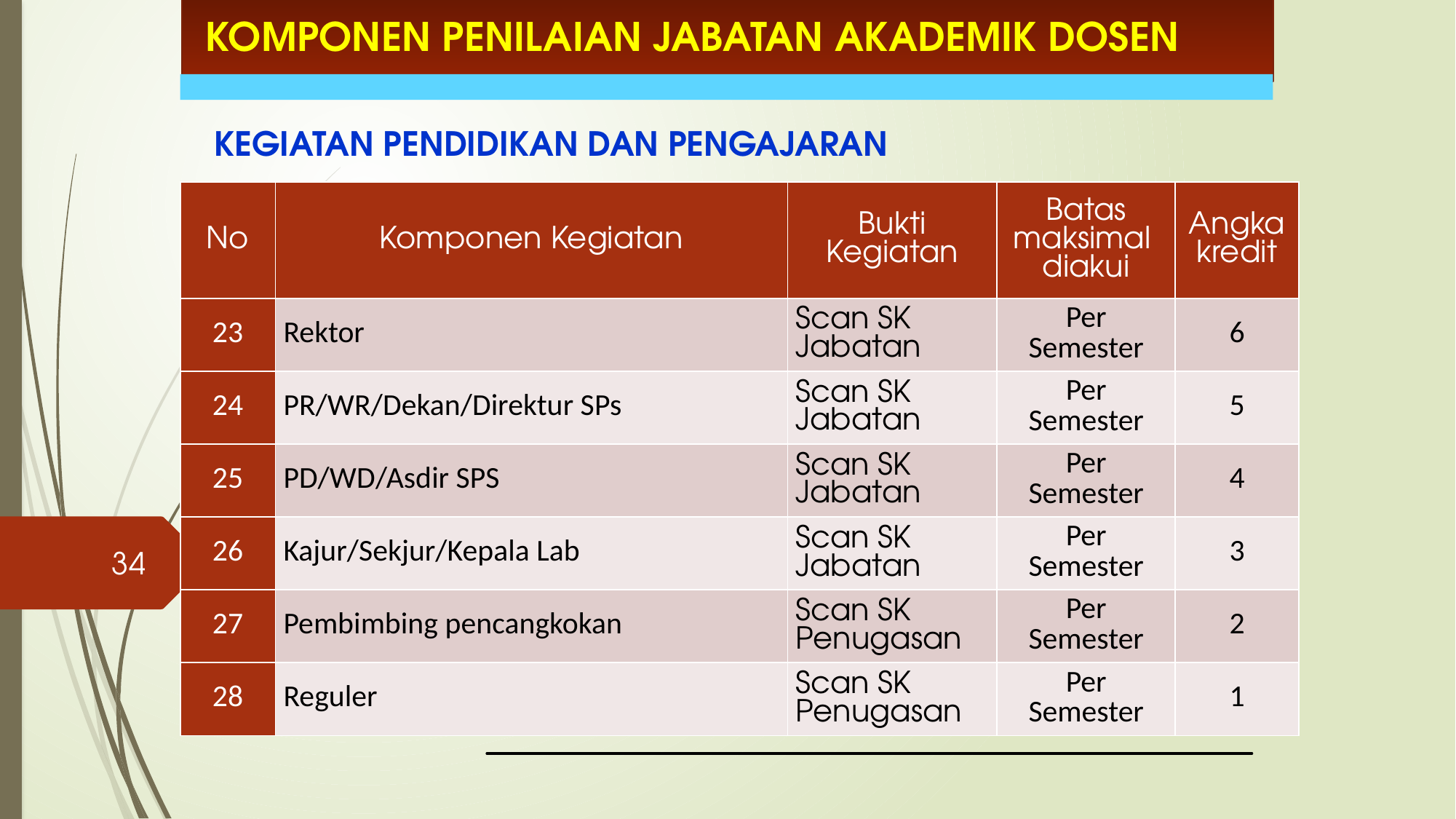

KOMPONEN PENILAIAN JABATAN AKADEMIK DOSEN

KEGIATAN PENDIDIKAN DAN PENGAJARAN
| No | Komponen Kegiatan | Bukti Kegiatan | Batas maksimal diakui | Angka kredit |
| --- | --- | --- | --- | --- |
| 23 | Rektor | Scan SK Jabatan | Per Semester | 6 |
| 24 | PR/WR/Dekan/Direktur SPs | Scan SK Jabatan | Per Semester | 5 |
| 25 | PD/WD/Asdir SPS | Scan SK Jabatan | Per Semester | 4 |
| 26 | Kajur/Sekjur/Kepala Lab | Scan SK Jabatan | Per Semester | 3 |
| 27 | Pembimbing pencangkokan | Scan SK Penugasan | Per Semester | 2 |
| 28 | Reguler | Scan SK Penugasan | Per Semester | 1 |
34